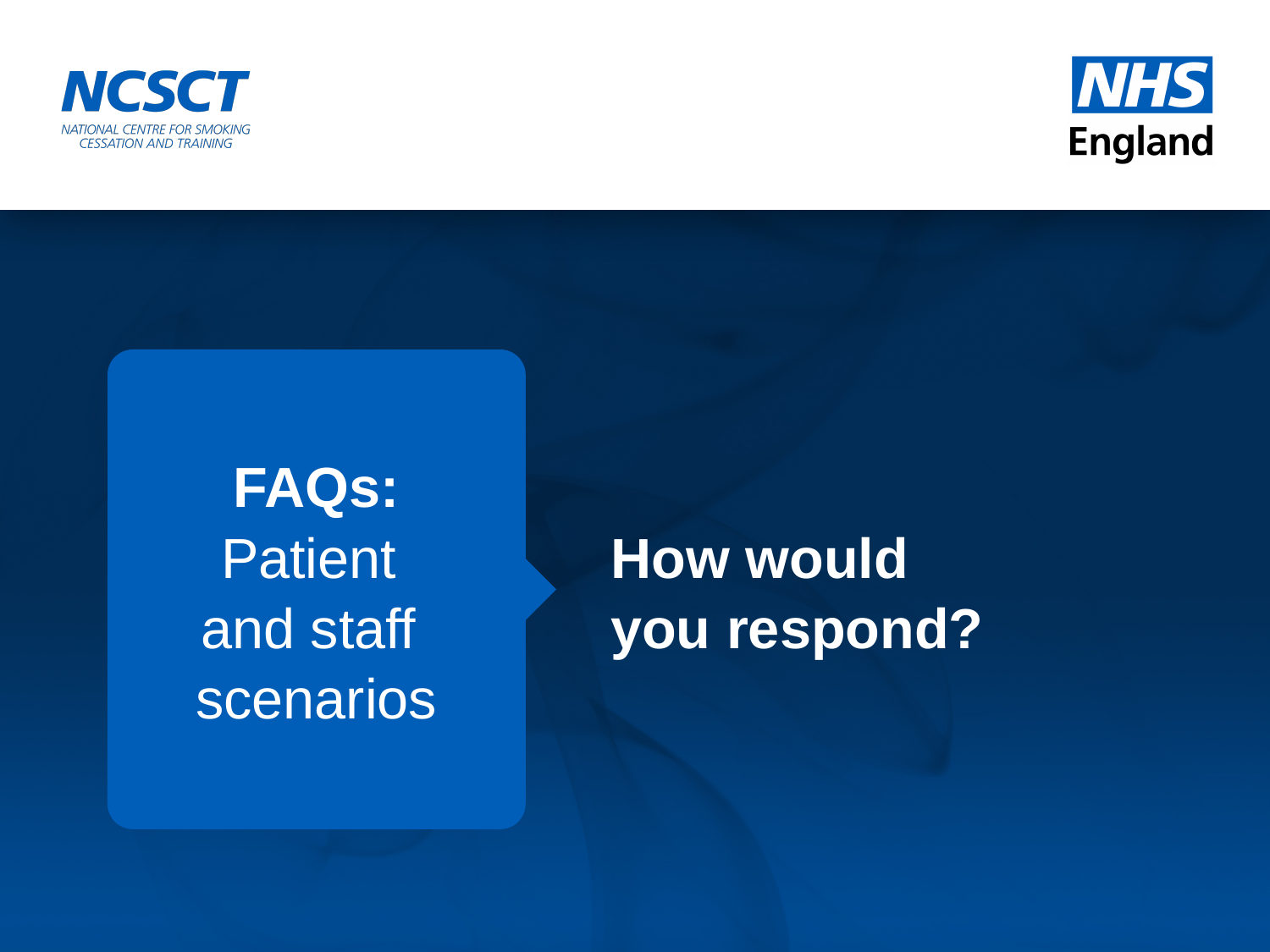

FAQs:
Patient
and staff
scenarios

How would
you respond?